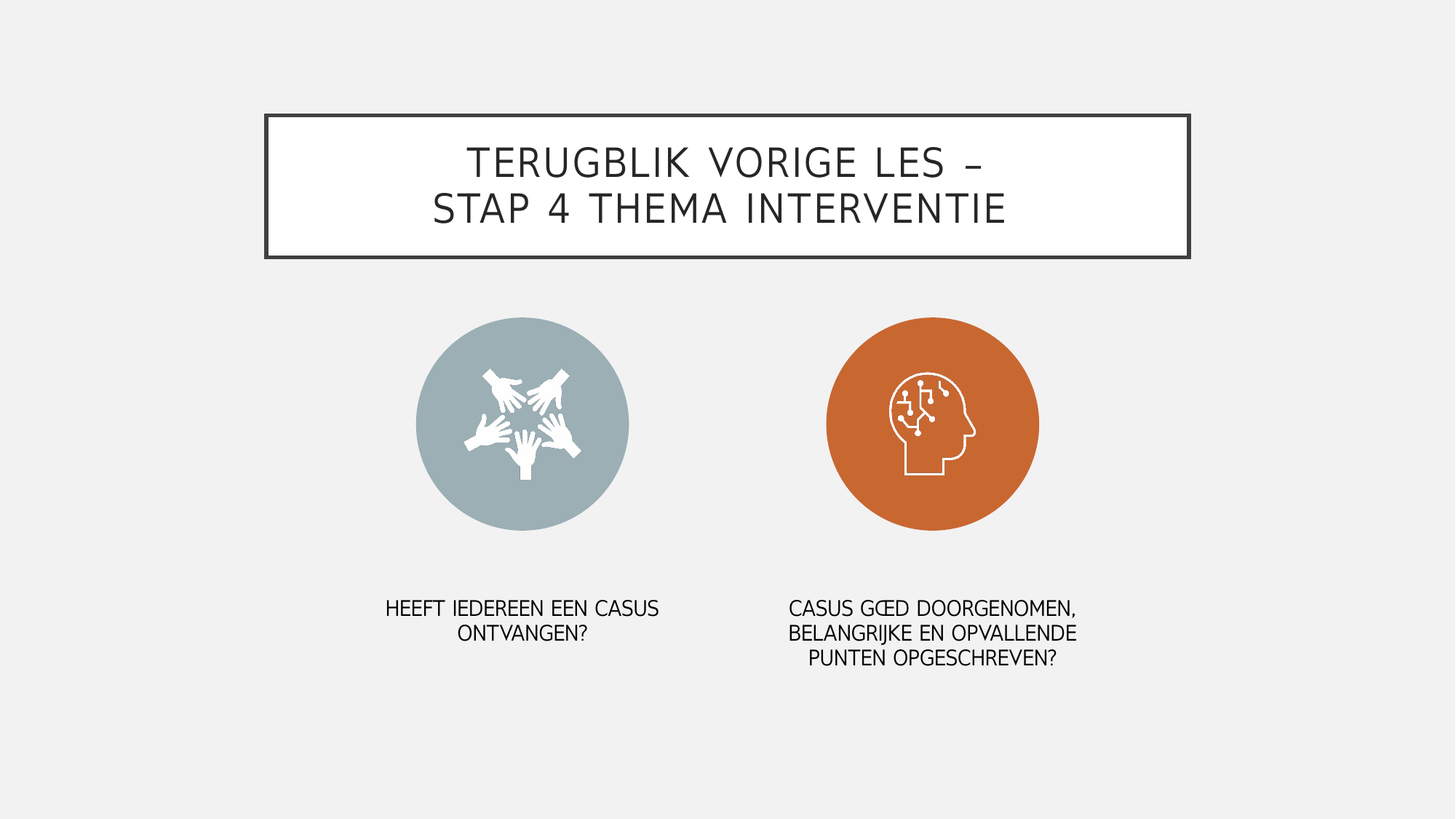

# Terugblik vorige les – Stap 4 thema interventie
Heeft iedereen een casus ontvangen?
Casus goed doorgenomen, belangrijke en opvallende punten opgeschreven?